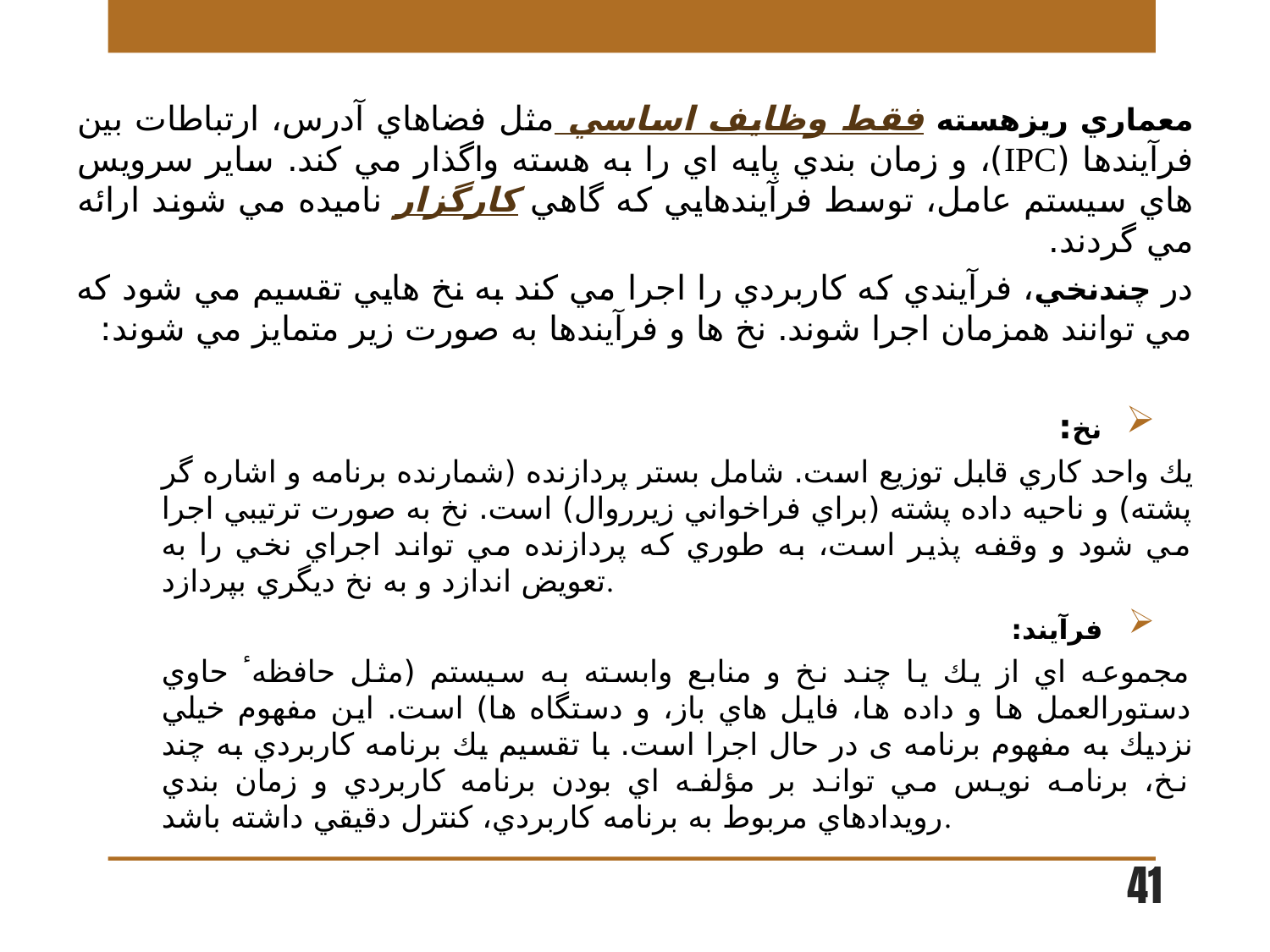

معماري ريزهسته فقط وظايف اساسي مثل فضاهاي آدرس، ارتباطات بين فرآيندها (IPC)، و زمان بندي پايه اي را به هسته واگذار مي كند. ساير سرويس هاي سيستم عامل، توسط فرآيندهايي كه گاهي كارگزار ناميده مي شوند ارائه مي گردند.
در چندنخي، فرآيندي كه كاربردي را اجرا مي كند به نخ هايي تقسيم مي شود كه مي توانند همزمان اجرا شوند. نخ ها و فرآيندها به صورت زير متمايز مي شوند:

 نخ:
يك واحد كاري قابل توزيع است. شامل بستر پردازنده (شمارنده برنامه و اشاره گر پشته) و ناحيه داده پشته (براي فراخواني زيرروال) است. نخ به صورت ترتيبي اجرا مي شود و وقفه پذير است، به طوري كه پردازنده مي تواند اجراي نخي را به تعويض اندازد و به نخ ديگري بپردازد.
 فرآيند:
مجموعه اي از يك يا چند نخ و منابع وابسته به سيستم (مثل حافظهٴ حاوي دستورالعمل ها و داده ها، فايل هاي باز، و دستگاه ها) است. اين مفهوم خيلي نزديك به مفهوم برنامه ی در حال اجرا است. با تقسيم يك برنامه كاربردي به چند نخ، برنامه نويس مي تواند بر مؤلفه اي بودن برنامه كاربردي و زمان بندي رويدادهاي مربوط به برنامه كاربردي، كنترل دقيقي داشته باشد.
41